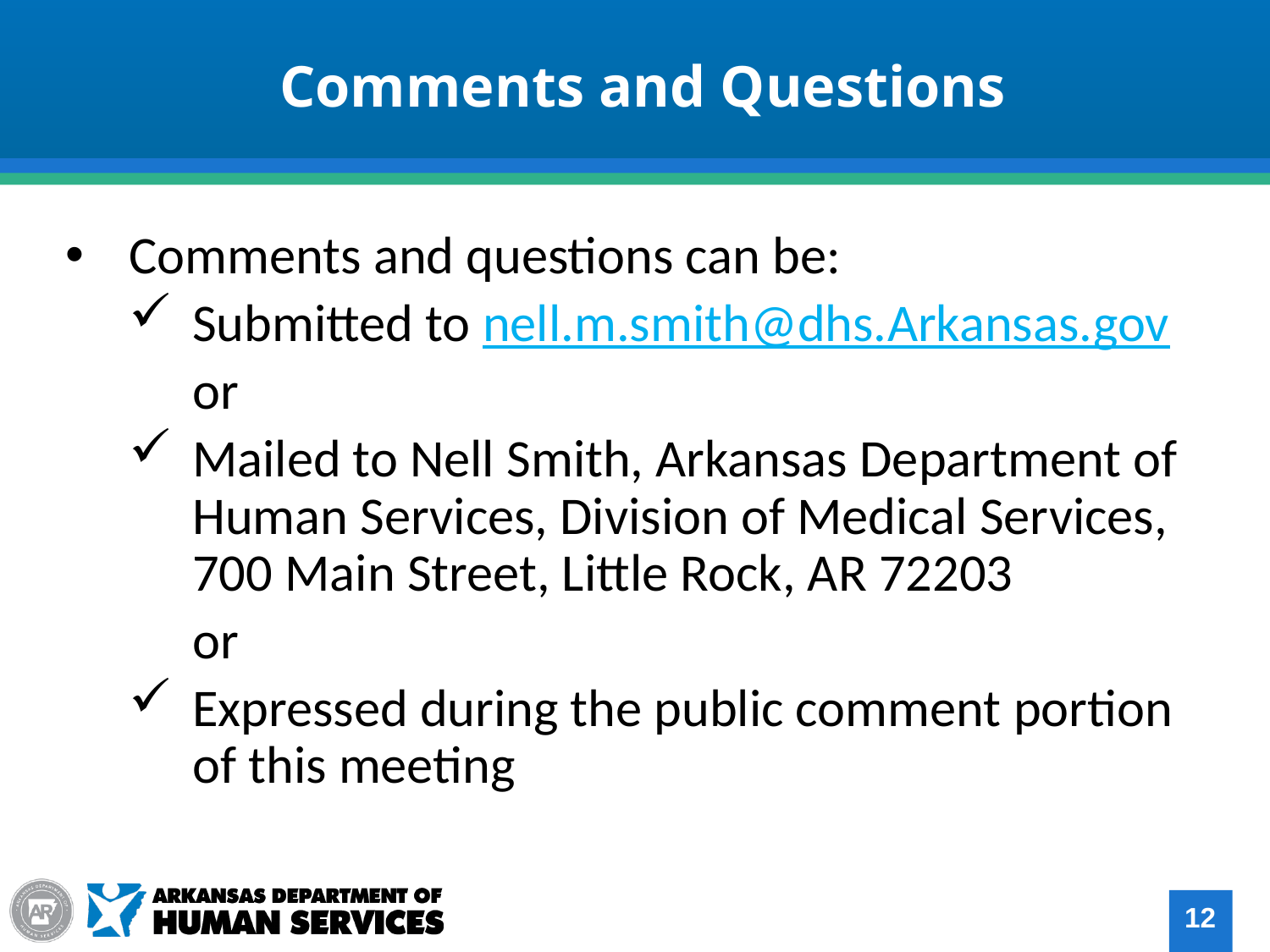

Comments and Questions

Comments and questions can be:
Submitted to nell.m.smith@dhs.Arkansas.gov
or
Mailed to Nell Smith, Arkansas Department of Human Services, Division of Medical Services, 700 Main Street, Little Rock, AR 72203
or
Expressed during the public comment portion of this meeting